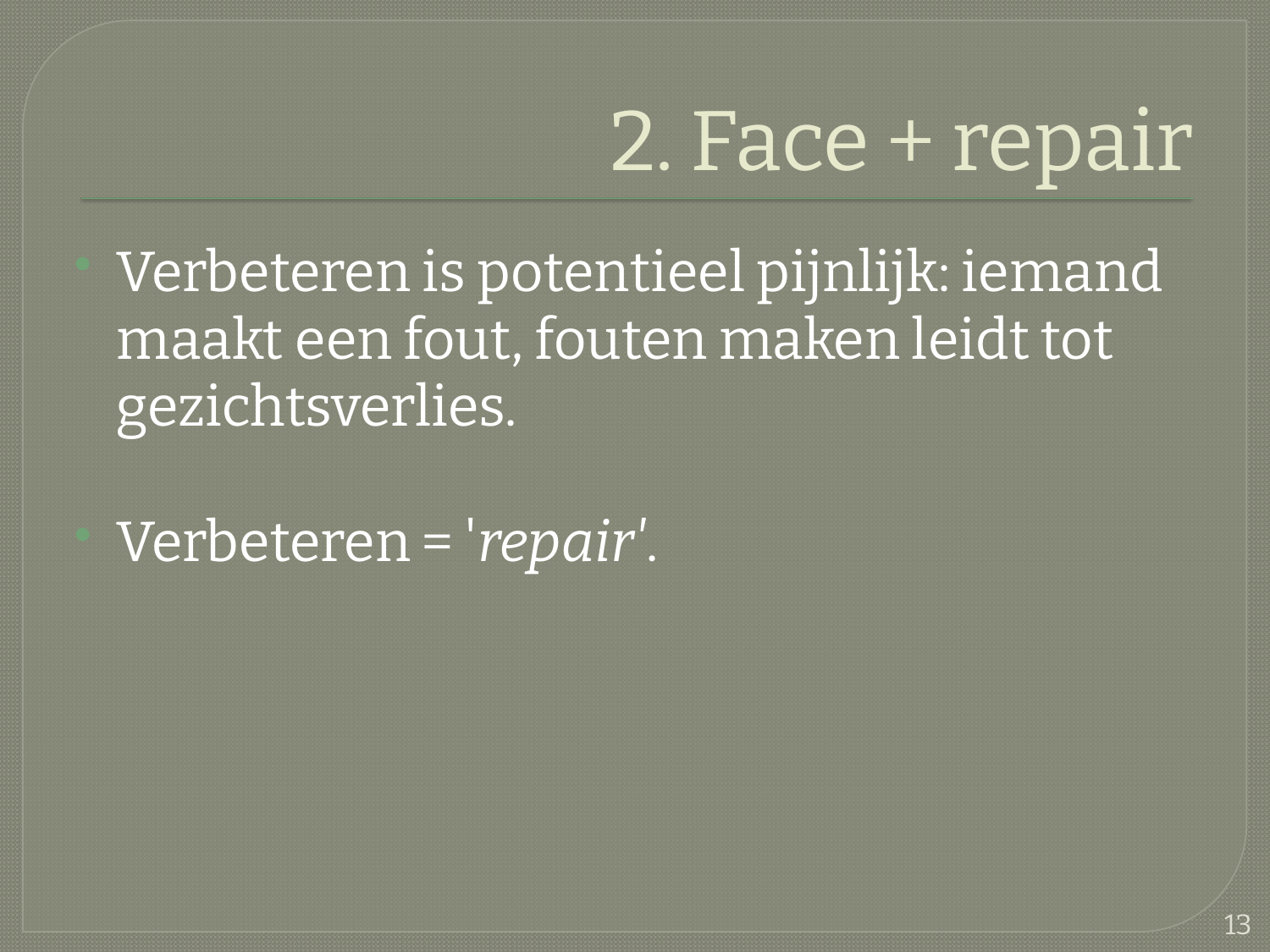

# 2. Face + repair
Verbeteren is potentieel pijnlijk: iemand maakt een fout, fouten maken leidt tot gezichtsverlies.

Verbeteren = 'repair'.

13